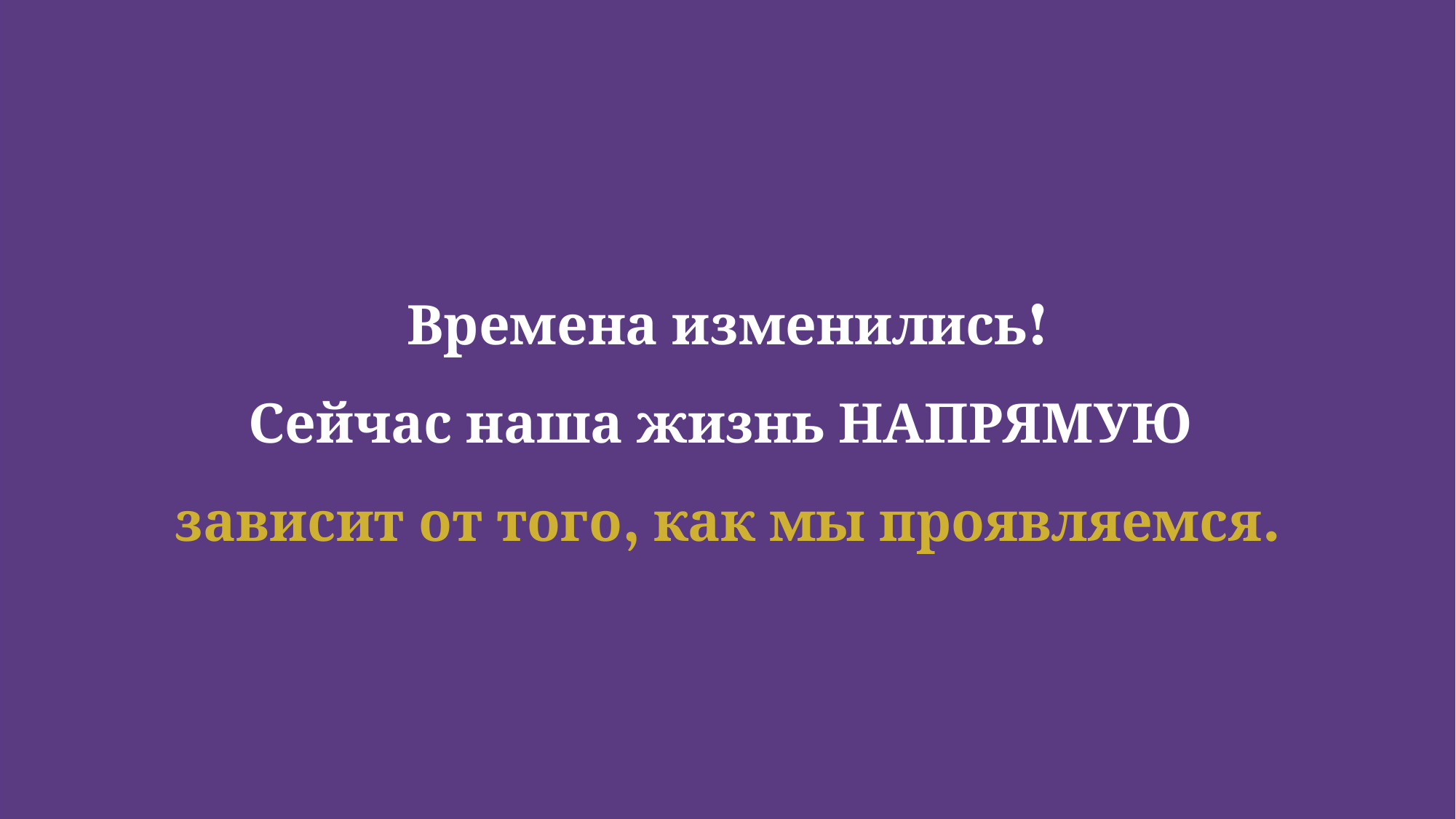

Времена изменились!
Сейчас наша жизнь НАПРЯМУЮ
зависит от того, как мы проявляемся.